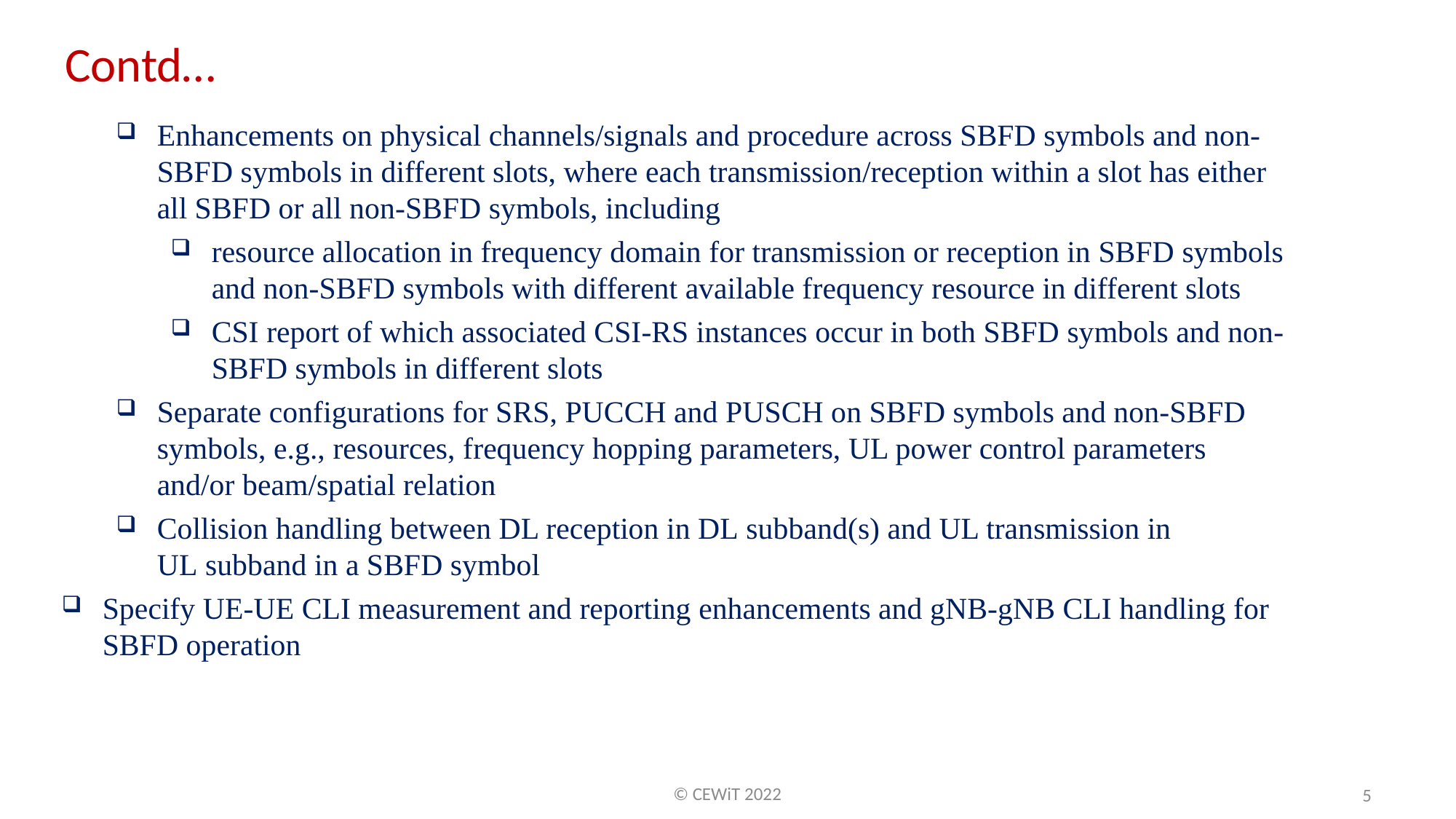

Contd…
Enhancements on physical channels/signals and procedure across SBFD symbols and non-SBFD symbols in different slots, where each transmission/reception within a slot has either all SBFD or all non-SBFD symbols, including
resource allocation in frequency domain for transmission or reception in SBFD symbols and non-SBFD symbols with different available frequency resource in different slots
CSI report of which associated CSI-RS instances occur in both SBFD symbols and non-SBFD symbols in different slots
Separate configurations for SRS, PUCCH and PUSCH on SBFD symbols and non-SBFD symbols, e.g., resources, frequency hopping parameters, UL power control parameters and/or beam/spatial relation
Collision handling between DL reception in DL subband(s) and UL transmission in UL subband in a SBFD symbol
Specify UE-UE CLI measurement and reporting enhancements and gNB-gNB CLI handling for SBFD operation

© CEWiT 2022
5